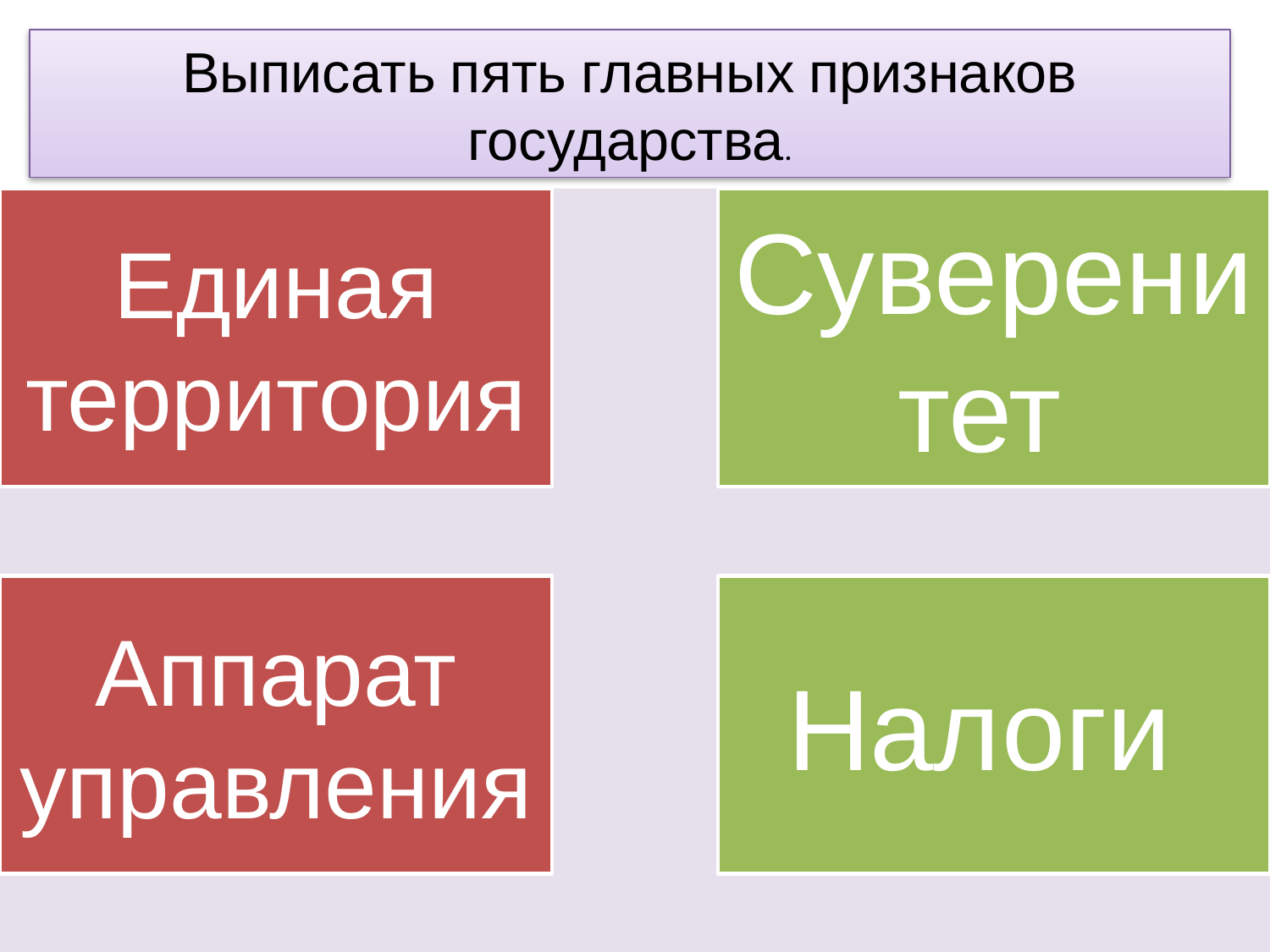

Выписать пять главных признаков государства.
Единая территория
Суверенитет
Аппарат управления
Налоги